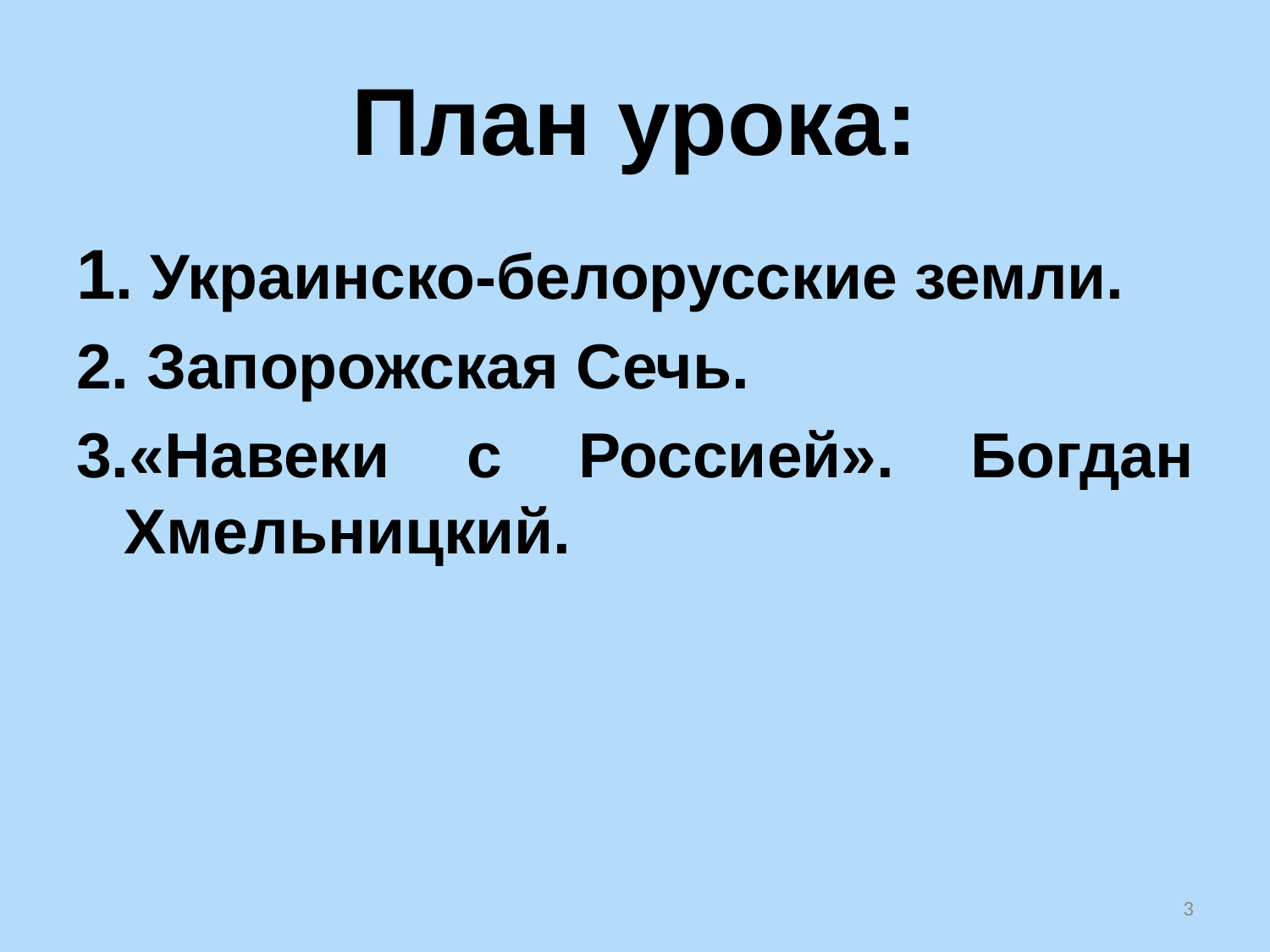

# План урока:
1. Украинско-белорусские земли.
2. Запорожская Сечь.
3.«Навеки с Россией». Богдан Хмельницкий.

3